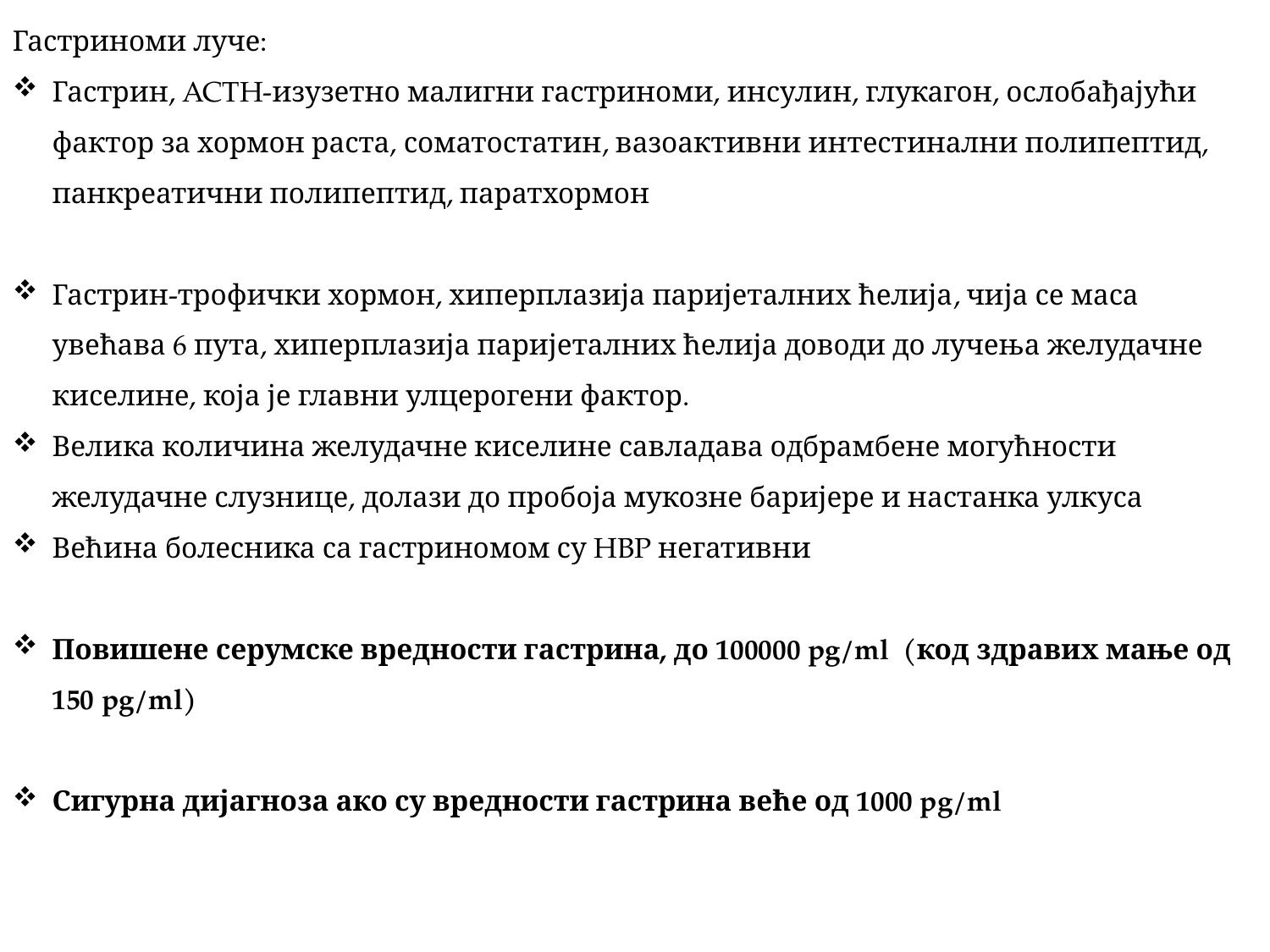

Гастриноми луче:
Гастрин, ACTH-изузетно малигни гастриноми, инсулин, глукагон, ослобађајући фактор за хормон раста, соматостатин, вазоактивни интестинални полипептид, панкреатични полипептид, паратхормон

Гастрин-трофички хормон, хиперплазија паријеталних ћелија, чија се маса увећава 6 пута, хиперплазија паријеталних ћелија доводи до лучења желудачне киселине, која је главни улцерогени фактор.
Велика количина желудачне киселине савладава одбрамбене могућности желудачне слузнице, долази до пробоја мукозне баријере и настанка улкуса
Већина болесника са гастриномом су HBP негативни

Повишене серумске вредности гастрина, до 100000 pg/ml  (код здравих мање од 150 pg/ml)

Сигурна дијагноза ако су вредности гастрина веће од 1000 pg/ml